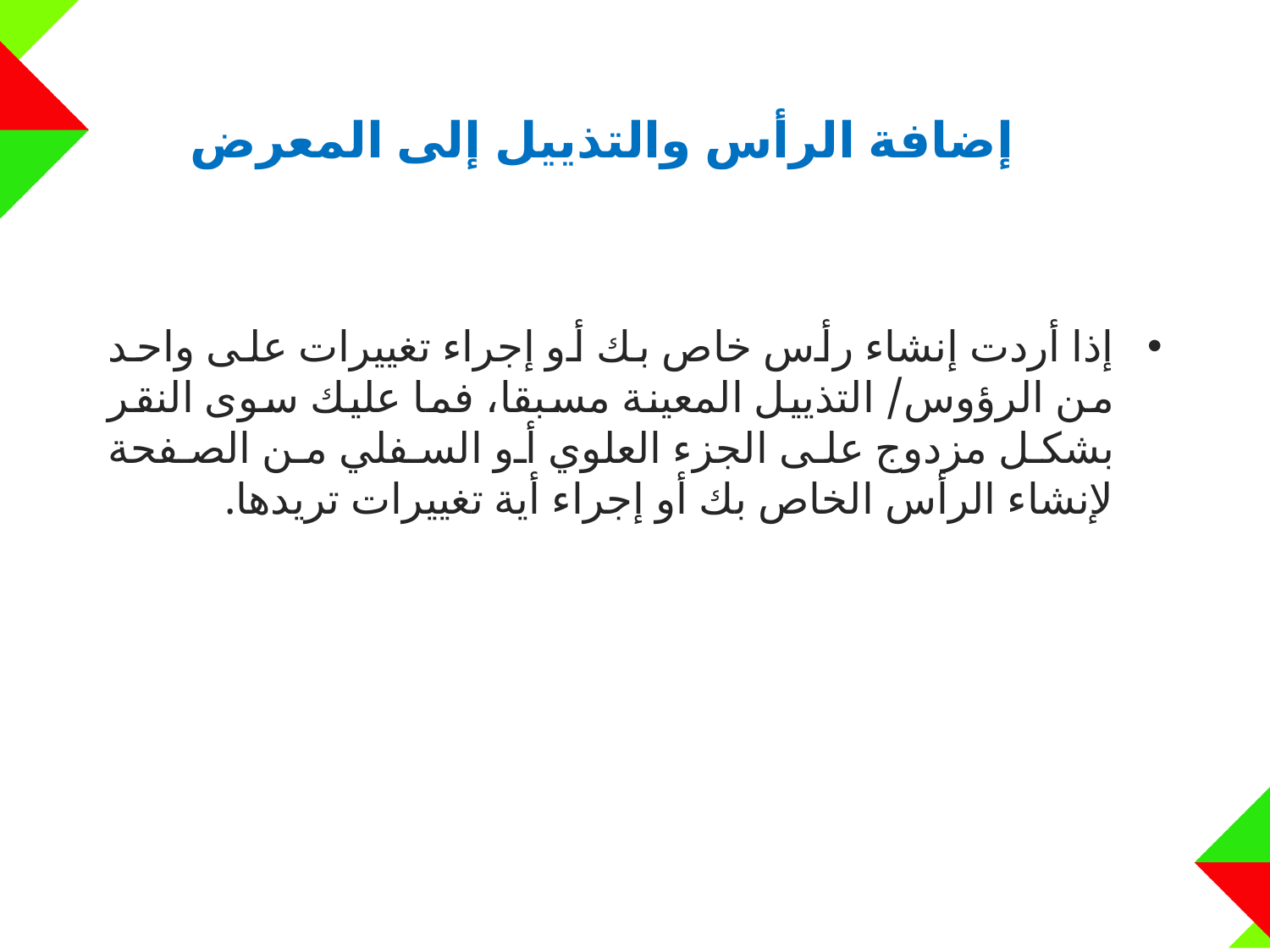

# إضافة الرأس والتذييل إلى المعرض
إذا أردت إنشاء رأس خاص بك أو إجراء تغييرات على واحد من الرؤوس/ التذييل المعينة مسبقا، فما عليك سوى النقر بشكل مزدوج على الجزء العلوي أو السفلي من الصفحة لإنشاء الرأس الخاص بك أو إجراء أية تغييرات تريدها.